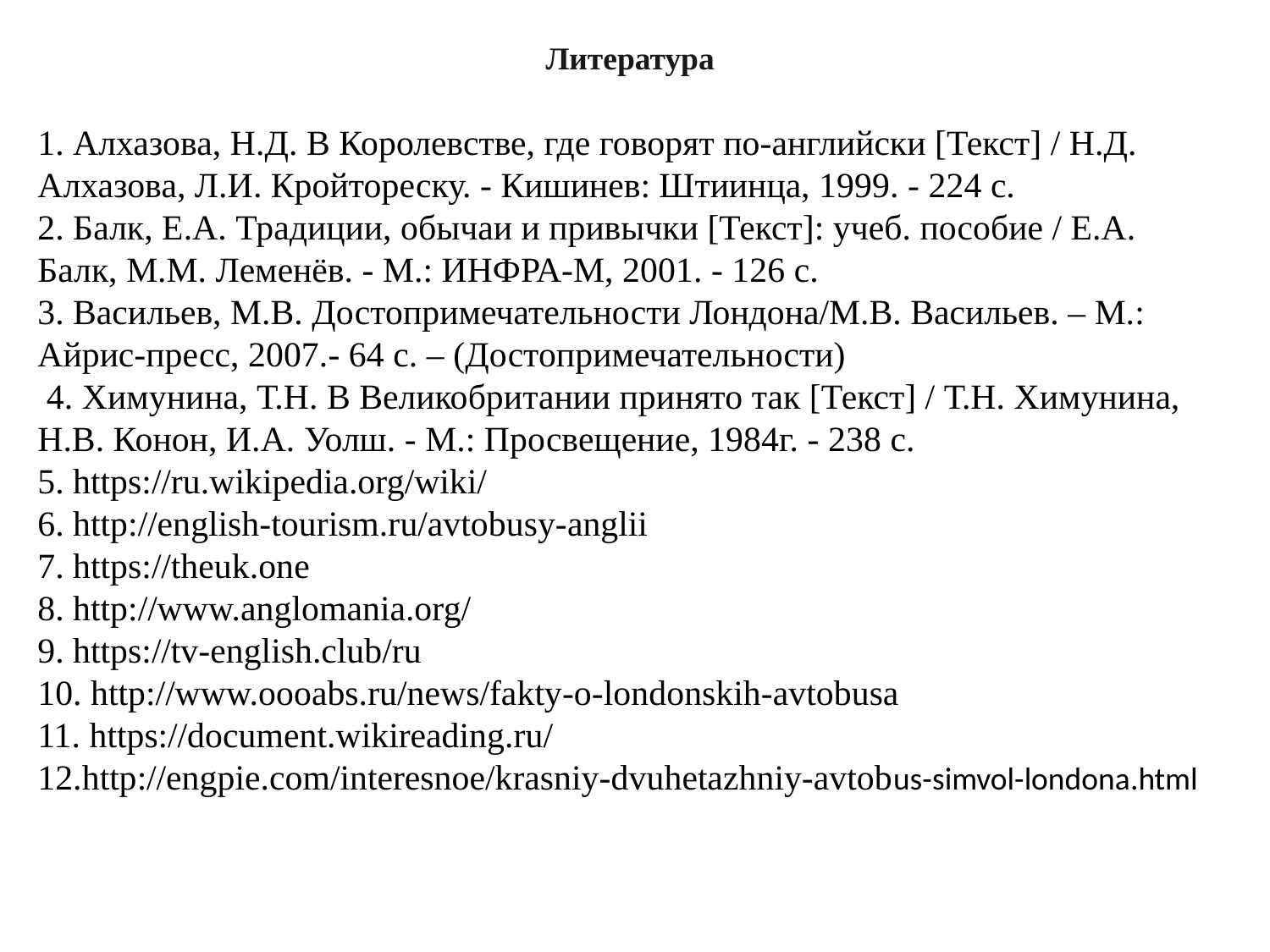

Литература

1. Алхазова, Н.Д. В Королевстве, где говорят по-английски [Текст] / Н.Д. Алхазова, Л.И. Кройтореску. - Кишинев: Штиинца, 1999. - 224 с.
2. Балк, Е.А. Традиции, обычаи и привычки [Текст]: учеб. пособие / Е.А. Балк, М.М. Леменёв. - М.: ИНФРА-М, 2001. - 126 с.
3. Васильев, М.В. Достопримечательности Лондона/М.В. Васильев. – М.: Айрис-пресс, 2007.- 64 с. – (Достопримечательности)
 4. Химунина, Т.Н. В Великобритании принято так [Текст] / Т.Н. Химунина, Н.В. Конон, И.А. Уолш. - М.: Просвещение, 1984г. - 238 с.
5. https://ru.wikipedia.org/wiki/
6. http://english-tourism.ru/avtobusy-anglii
7. https://theuk.one
8. http://www.anglomania.org/
9. https://tv-english.club/ru
10. http://www.oooabs.ru/news/fakty-o-londonskih-avtobusa
11. https://document.wikireading.ru/
12.http://engpie.com/interesnoe/krasniy-dvuhetazhniy-avtobus-simvol-londona.html